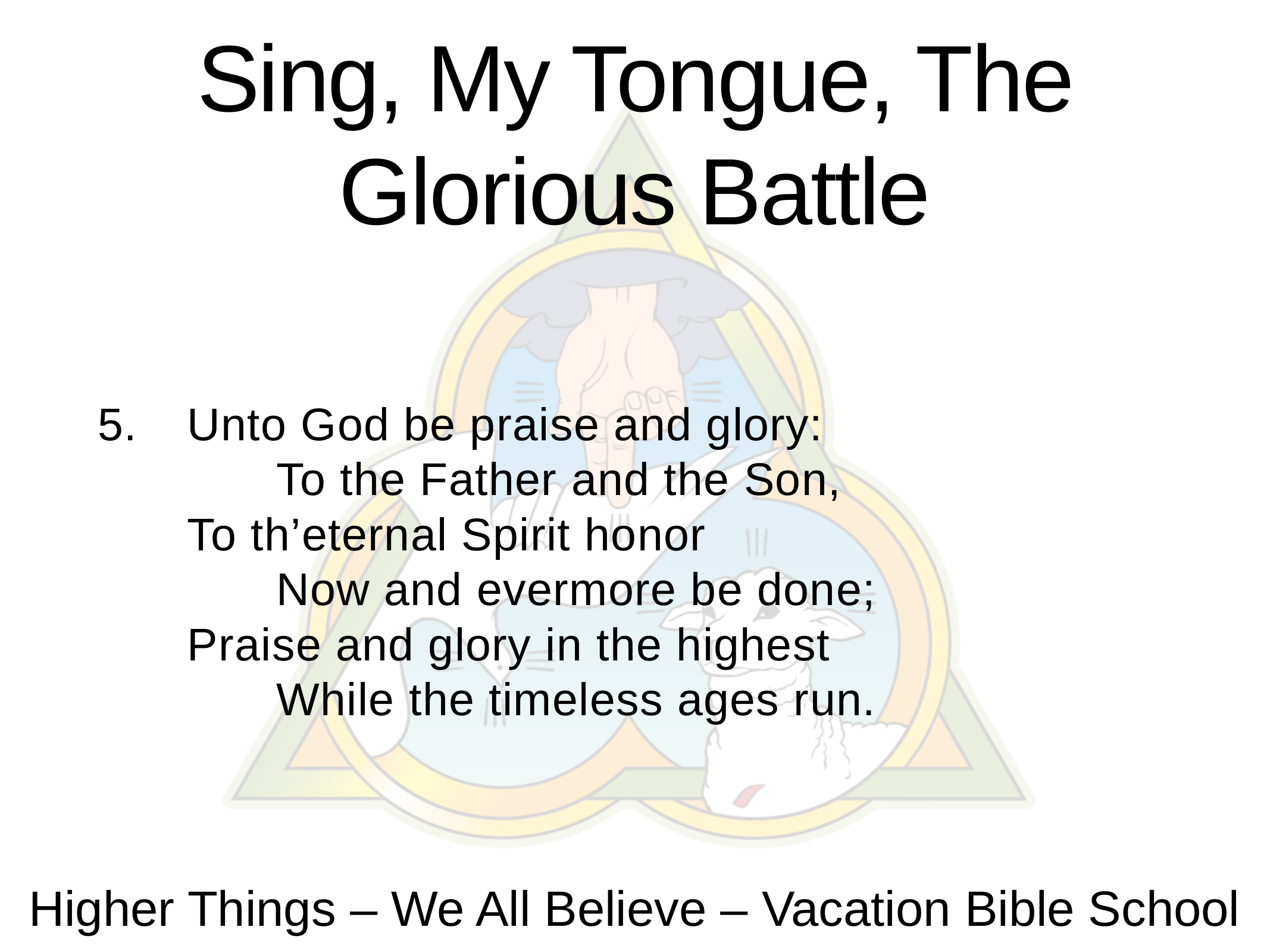

# Sing, My Tongue, The Glorious Battle
5.	Unto God be praise and glory:
		To the Father and the Son,
	To th’eternal Spirit honor
		Now and evermore be done;
	Praise and glory in the highest
		While the timeless ages run.